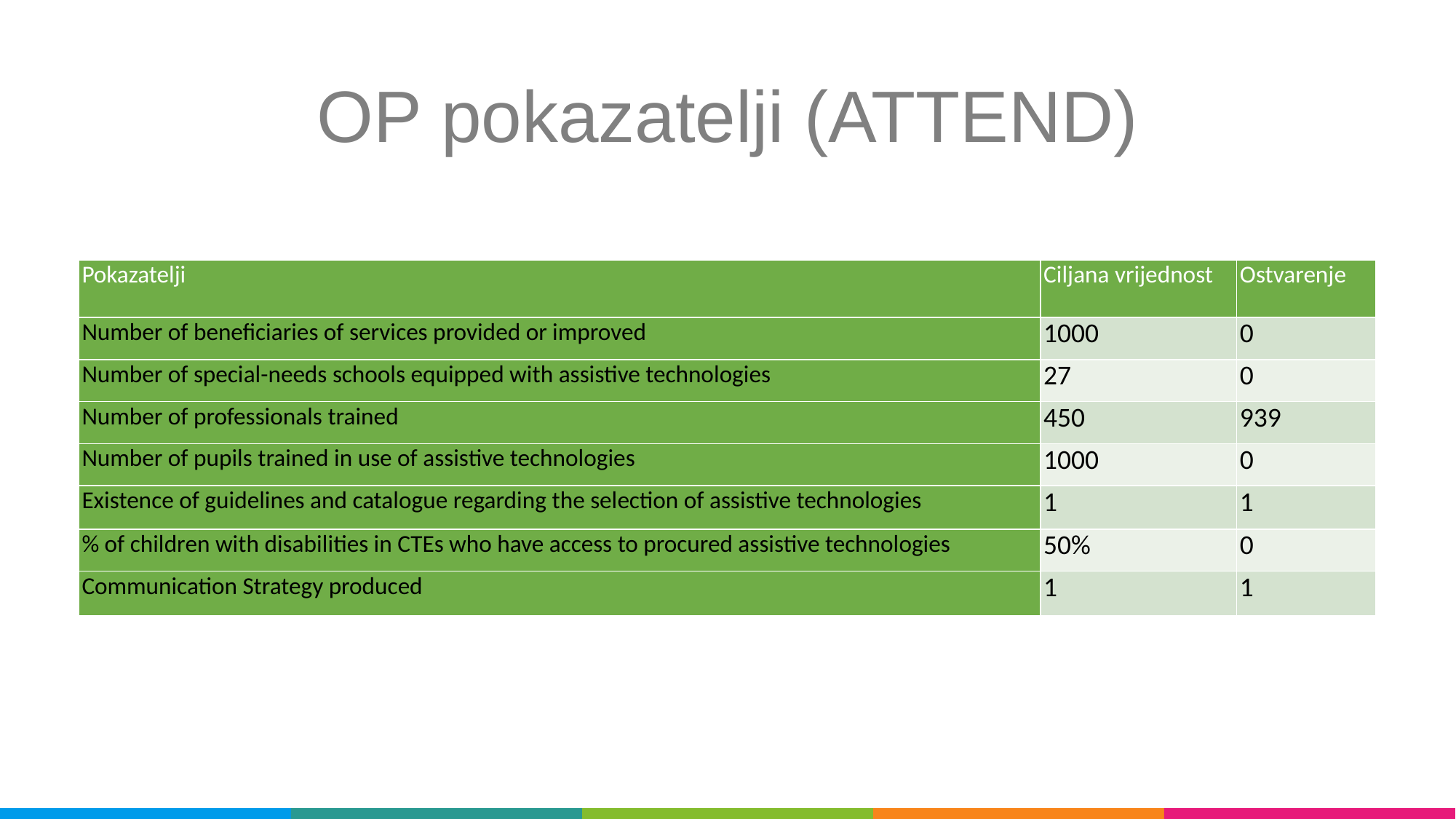

OP pokazatelji (ATTEND)
| Pokazatelji | Ciljana vrijednost | Ostvarenje |
| --- | --- | --- |
| Number of beneficiaries of services provided or improved | 1000 | 0 |
| Number of special-needs schools equipped with assistive technologies | 27 | 0 |
| Number of professionals trained | 450 | 939 |
| Number of pupils trained in use of assistive technologies | 1000 | 0 |
| Existence of guidelines and catalogue regarding the selection of assistive technologies | 1 | 1 |
| % of children with disabilities in CTEs who have access to procured assistive technologies | 50% | 0 |
| Communication Strategy produced | 1 | 1 |